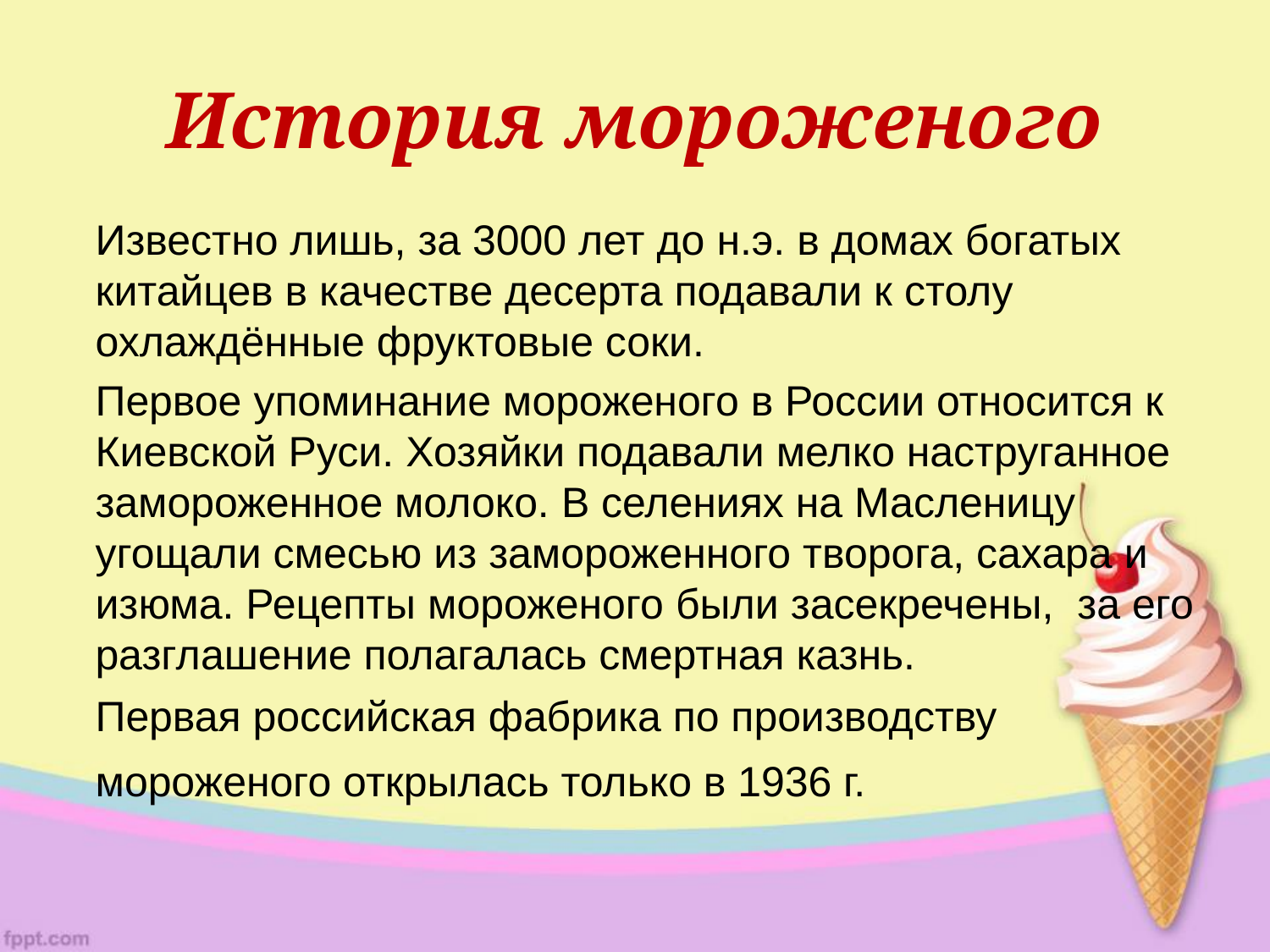

# История мороженого
	Известно лишь, за 3000 лет до н.э. в домах богатых китайцев в качестве десерта подавали к столу охлаждённые фруктовые соки.
 	Первое упоминание мороженого в России относится к Киевской Руси. Хозяйки подавали мелко наструганное замороженное молоко. В селениях на Масленицу угощали смесью из замороженного творога, сахара и изюма. Рецепты мороженого были засекречены,  за его разглашение полагалась смертная казнь.
 	Первая российская фабрика по производству мороженого открылась только в 1936 г.